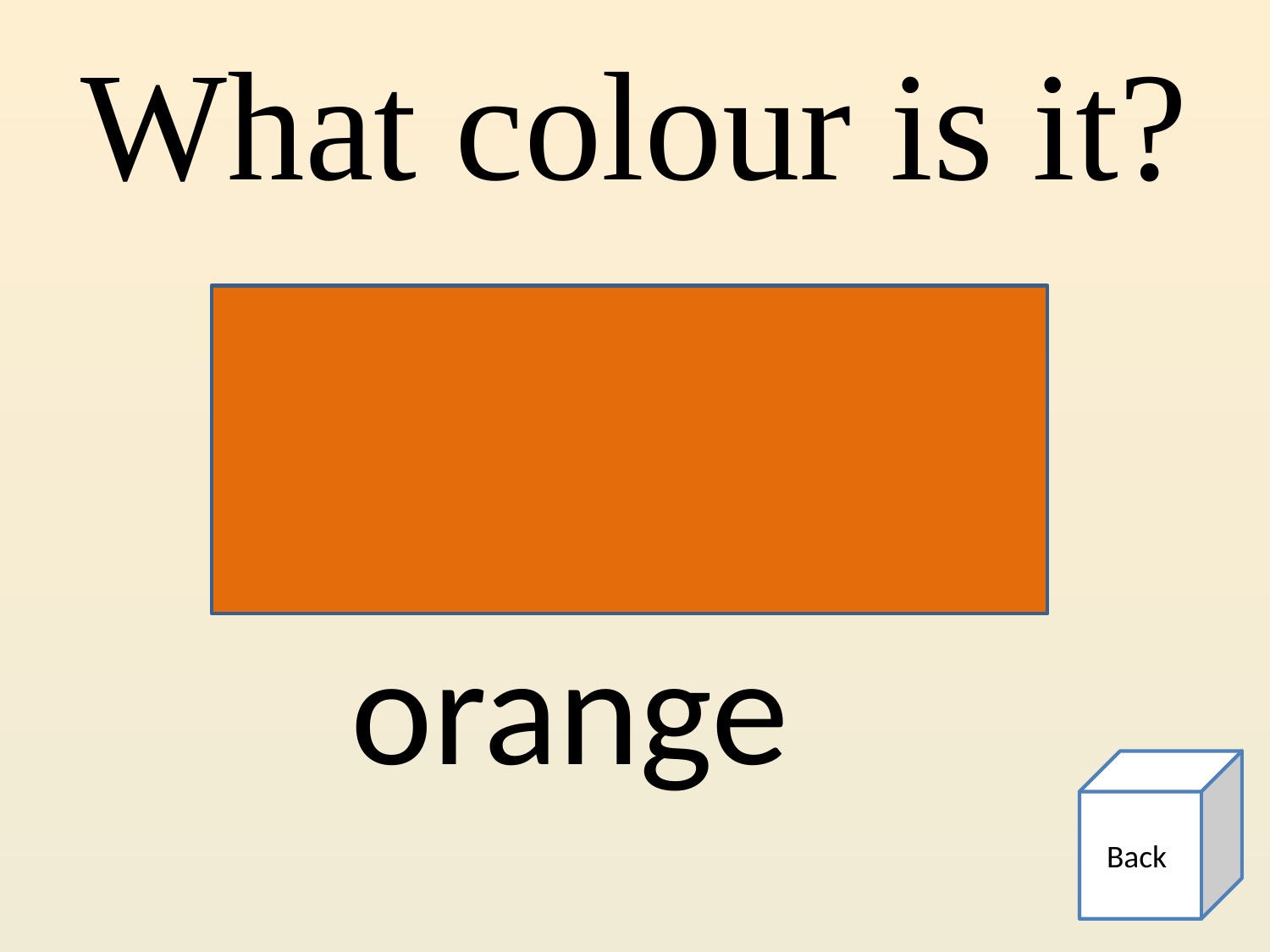

# What colour is it?

orange
Back